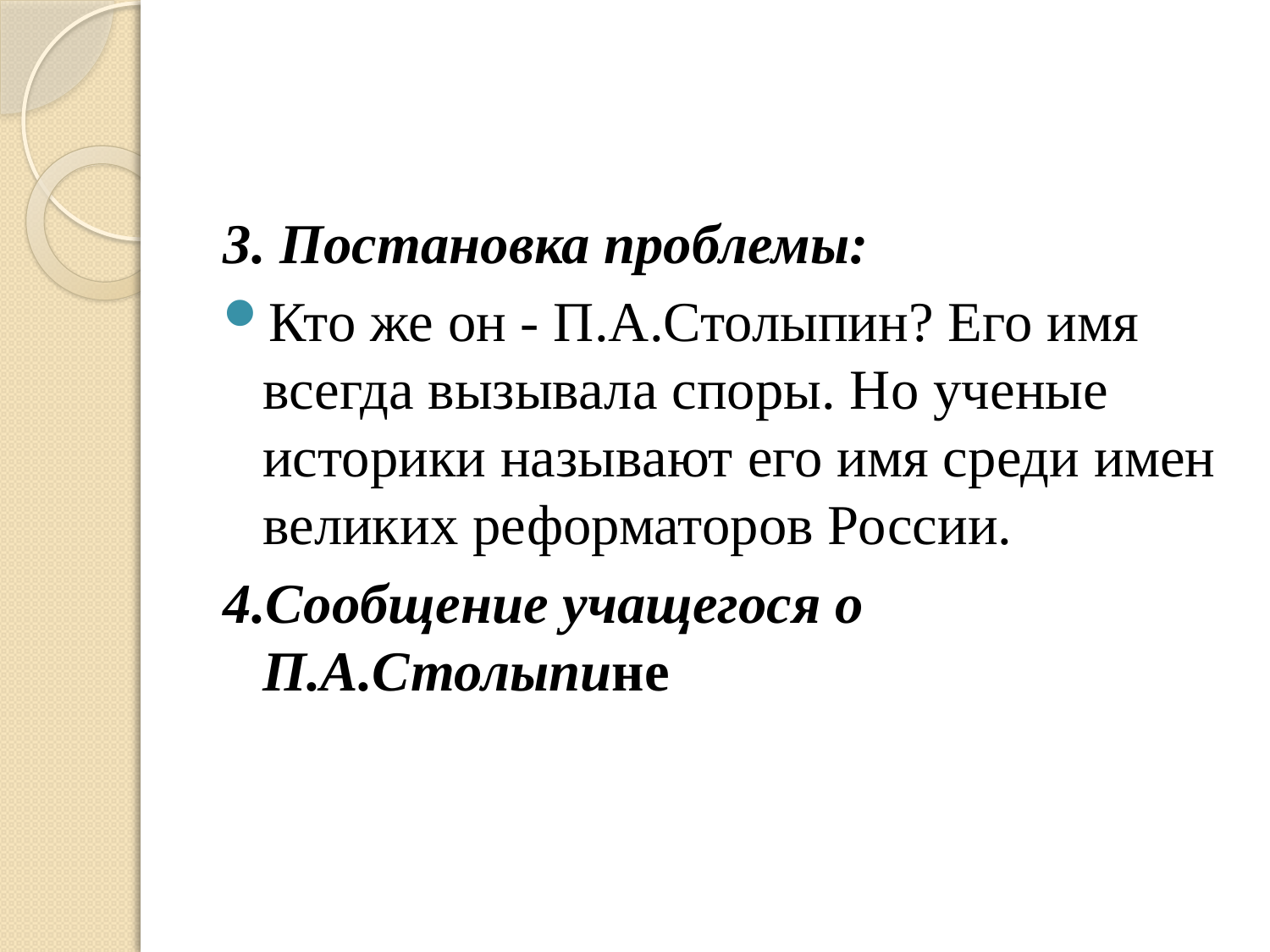

3. Постановка проблемы:
Кто же он - П.А.Столыпин? Его имя всегда вызывала споры. Но ученые историки называют его имя среди имен великих реформаторов России.
4.Сообщение учащегося о П.А.Столыпине